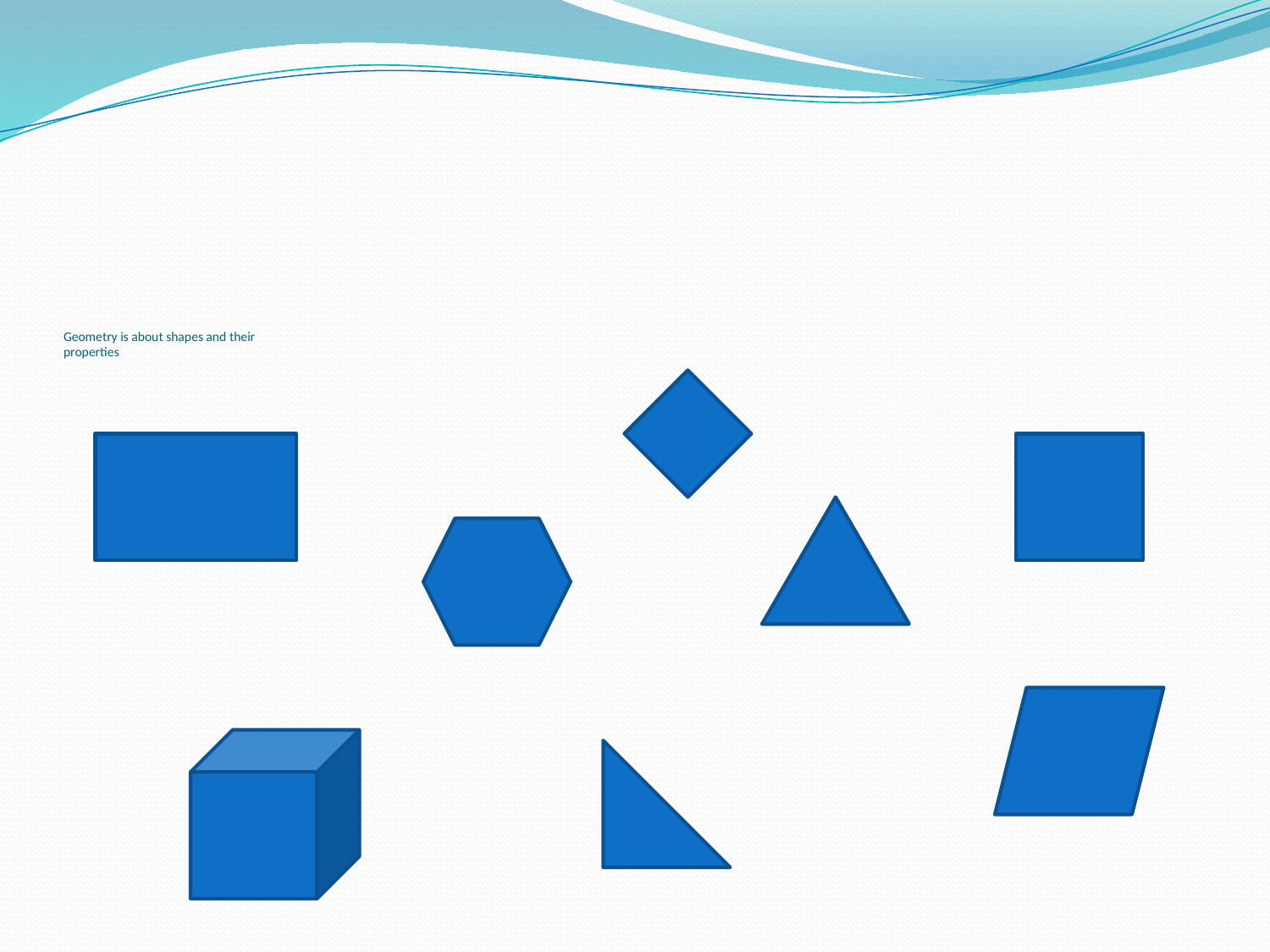

# Geometry is about shapes and their properties